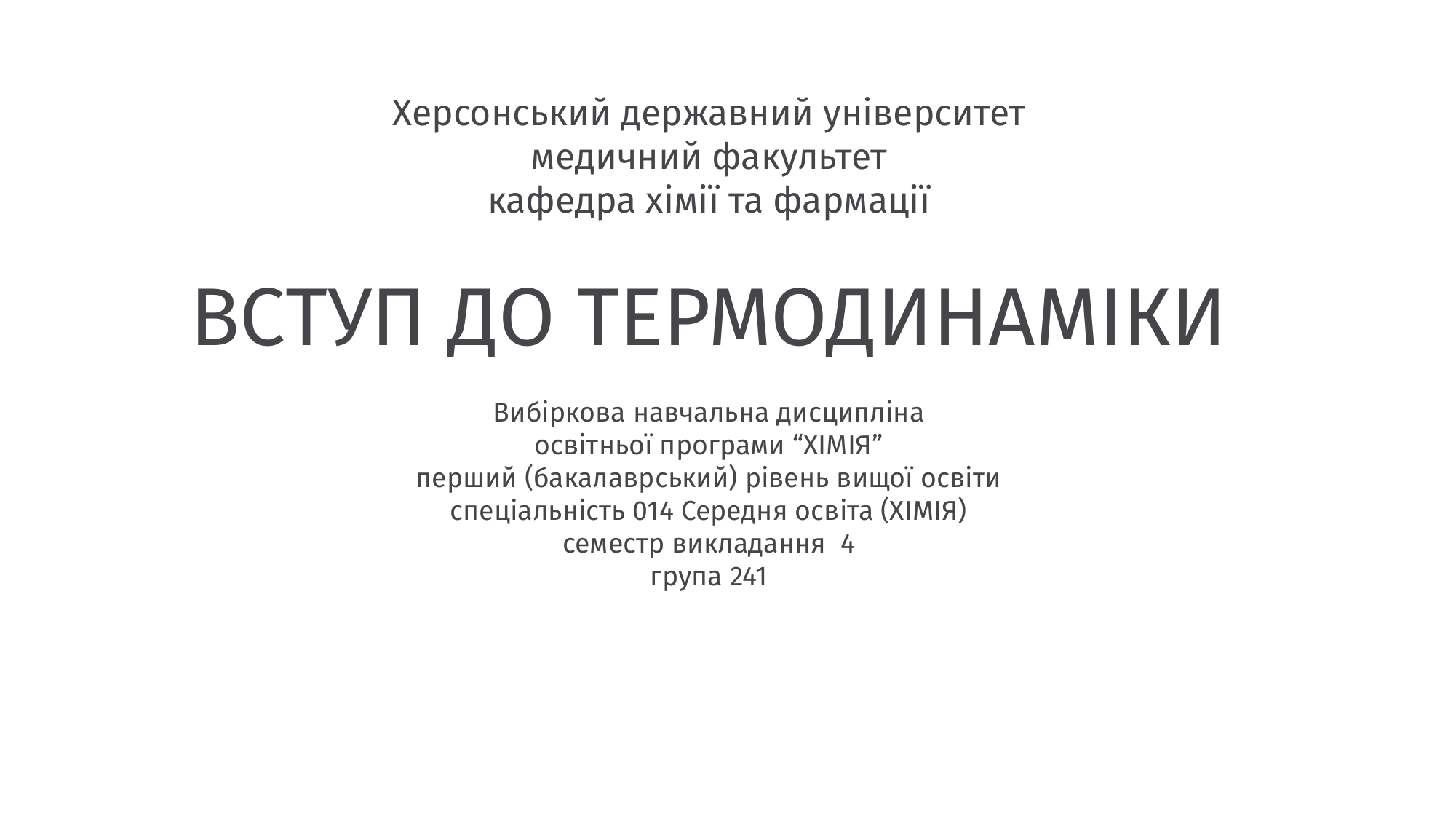

# Херсонський державний університет медичний факультет кафедра хімії та фармації ВСТУП ДО ТЕРМОДИНАМІКИ Вибіркова навчальна дисципліна освітньої програми “ХІМІЯ” перший (бакалаврський) рівень вищої освіти спеціальність 014 Середня освіта (ХІМІЯ) семестр викладання  4 група 241